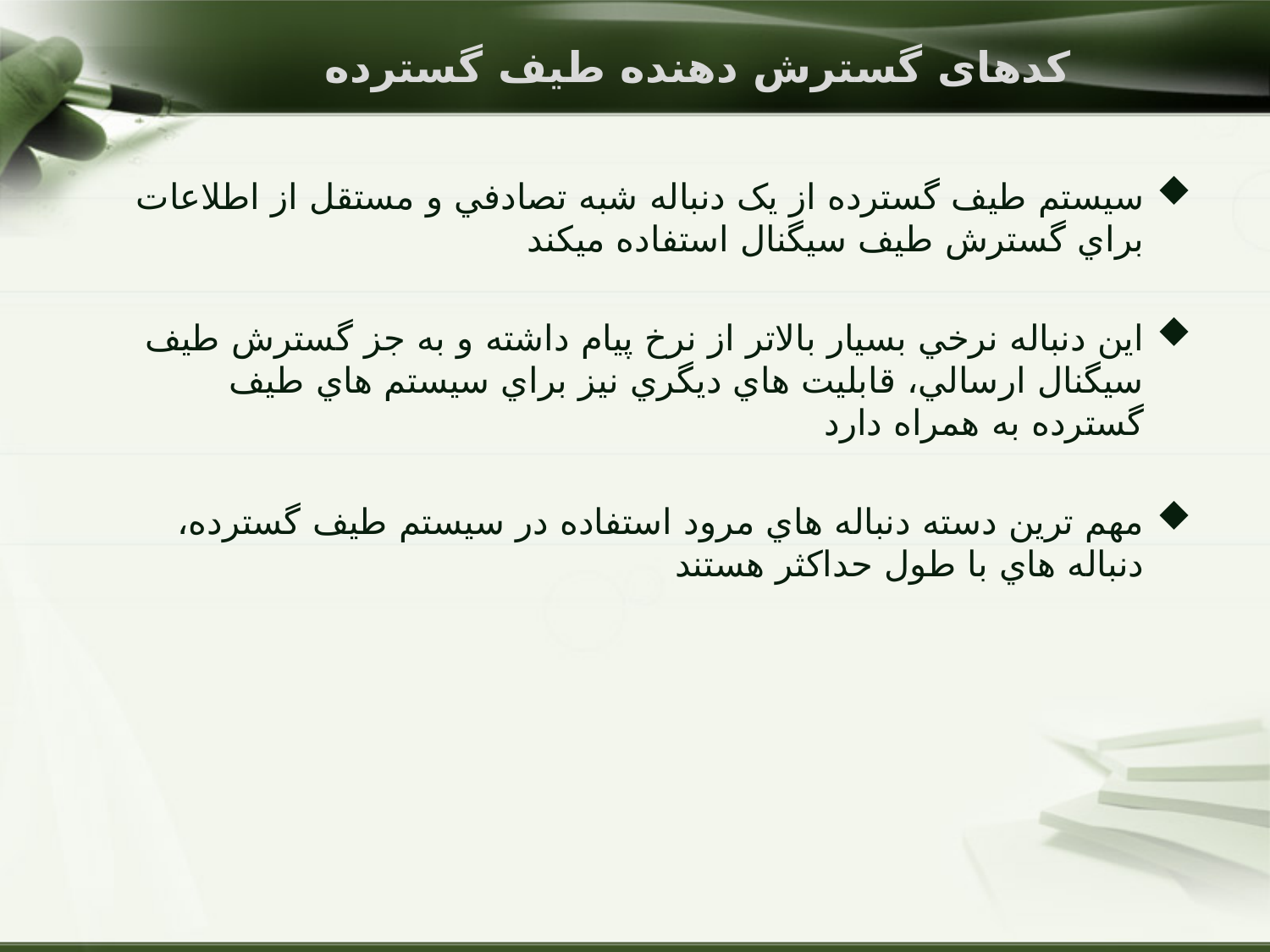

# کدهای گسترش دهنده طیف گسترده
سيستم طيف گسترده از يک دنباله شبه تصادفي و مستقل از اطلاعات براي گسترش طيف سيگنال استفاده مي‎کند

اين دنباله نرخي بسيار بالاتر از نرخ پيام داشته و به جز گسترش طيف سيگنال ارسالي، قابليت هاي ديگري نيز براي سيستم هاي طيف گسترده به همراه دارد

مهم ترين دسته دنباله هاي مرود استفاده در سيستم طيف گسترده، دنباله هاي با طول حداكثر هستند